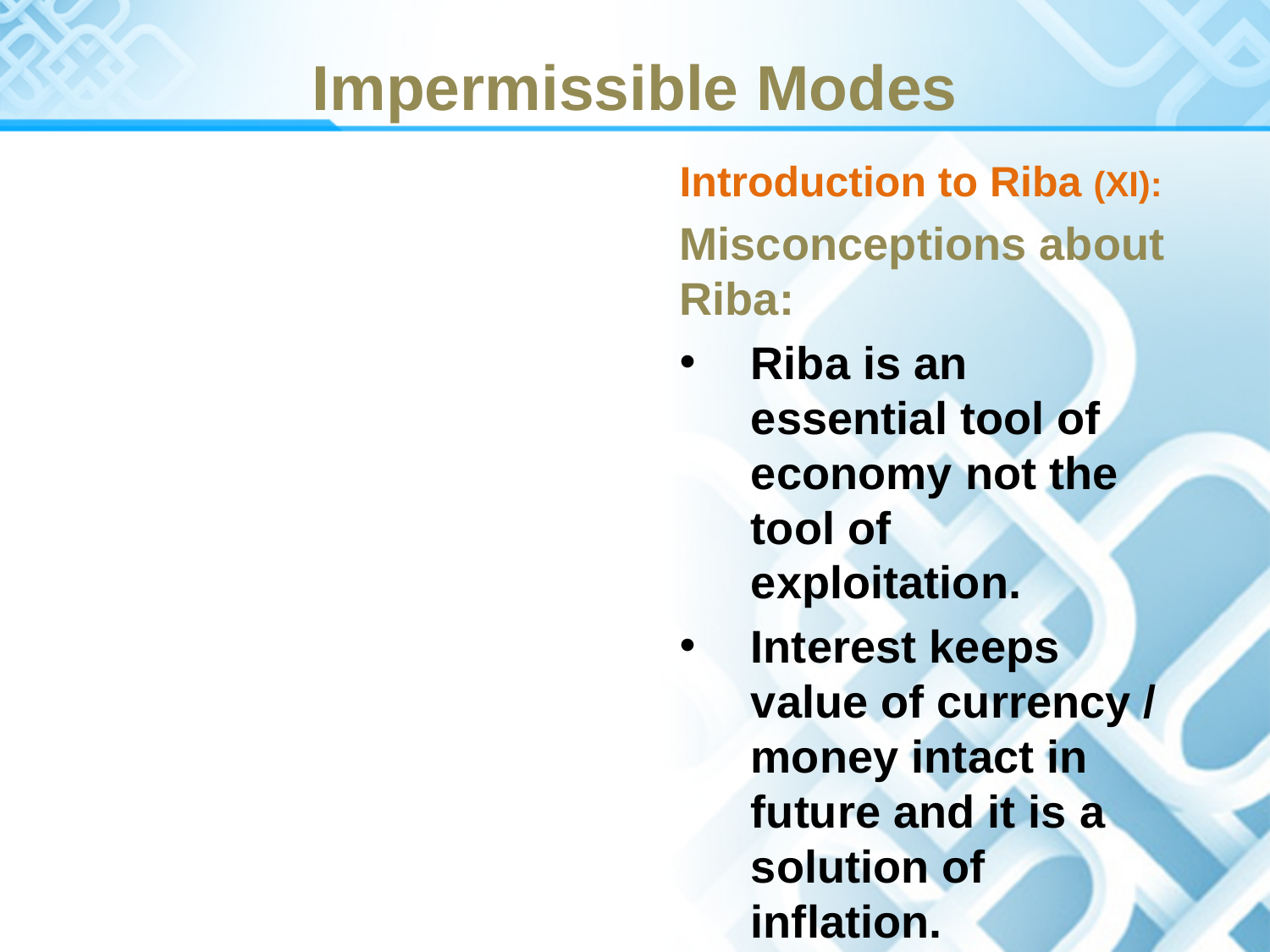

Impermissible Modes
Introduction to Riba (XI):
Misconceptions about Riba:
Riba is an essential tool of economy not the tool of exploitation.
Interest keeps value of currency / money intact in future and it is a solution of inflation.